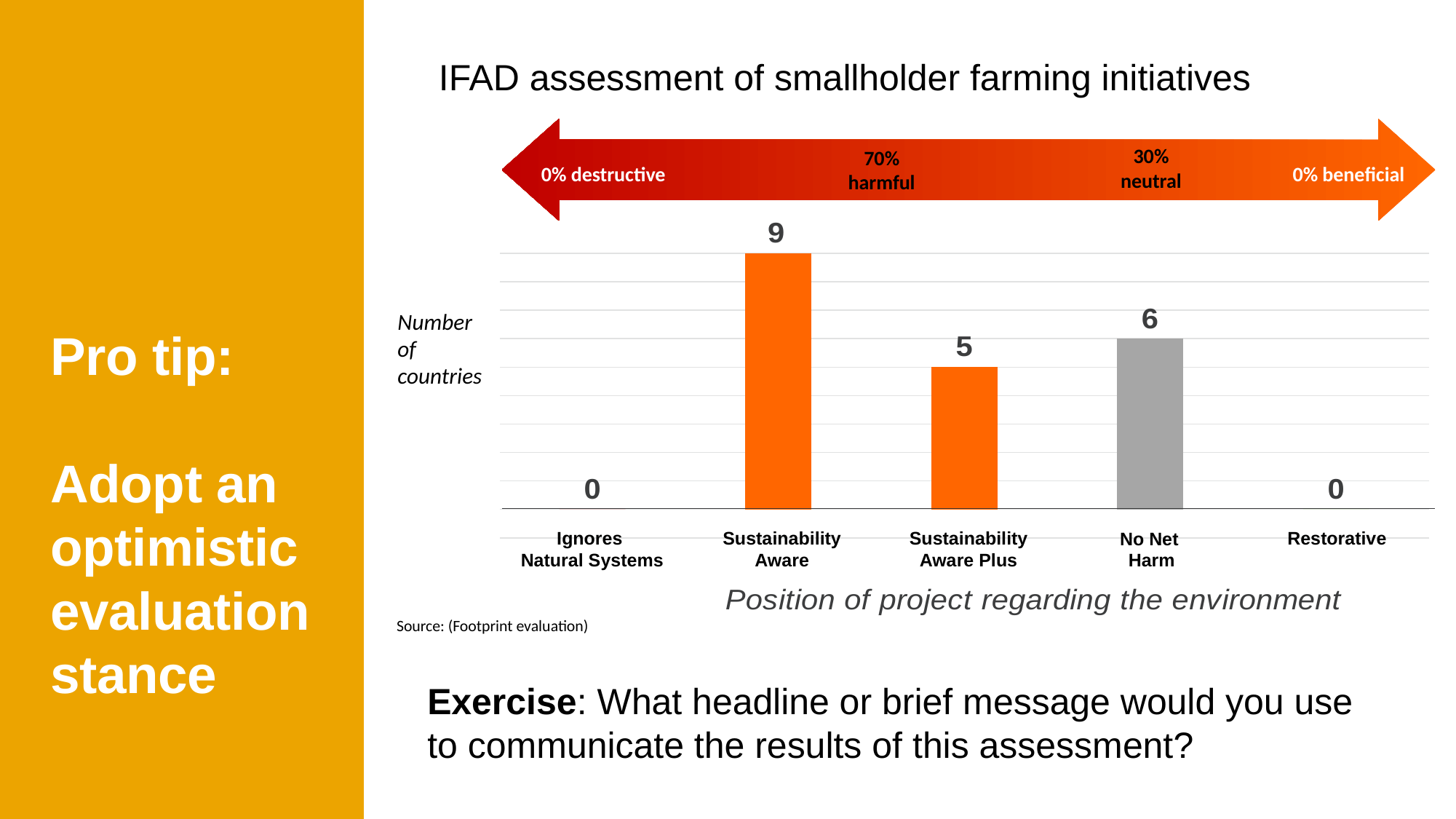

IFAD assessment of smallholder farming initiatives
# Pro tip: Adopt an optimistic evaluation stance
30% neutral
70% harmful
0% destructive
0% beneficial

### Chart

| Category |  |
|---|---|
| Plunders the Natural System | 0.0 |
| Sustainability Aware | 9.0 |
| Sustainability Aware + | 5.0 |
| No Net Harm | 6.0 |
| Restorative | 0.0 |
Number of countries
Sustainability
Aware
Restorative
Ignores
Natural Systems
Sustainability
Aware Plus
No Net
Harm
Source: (Footprint evaluation)
Exercise: What headline or brief message would you use to communicate the results of this assessment?